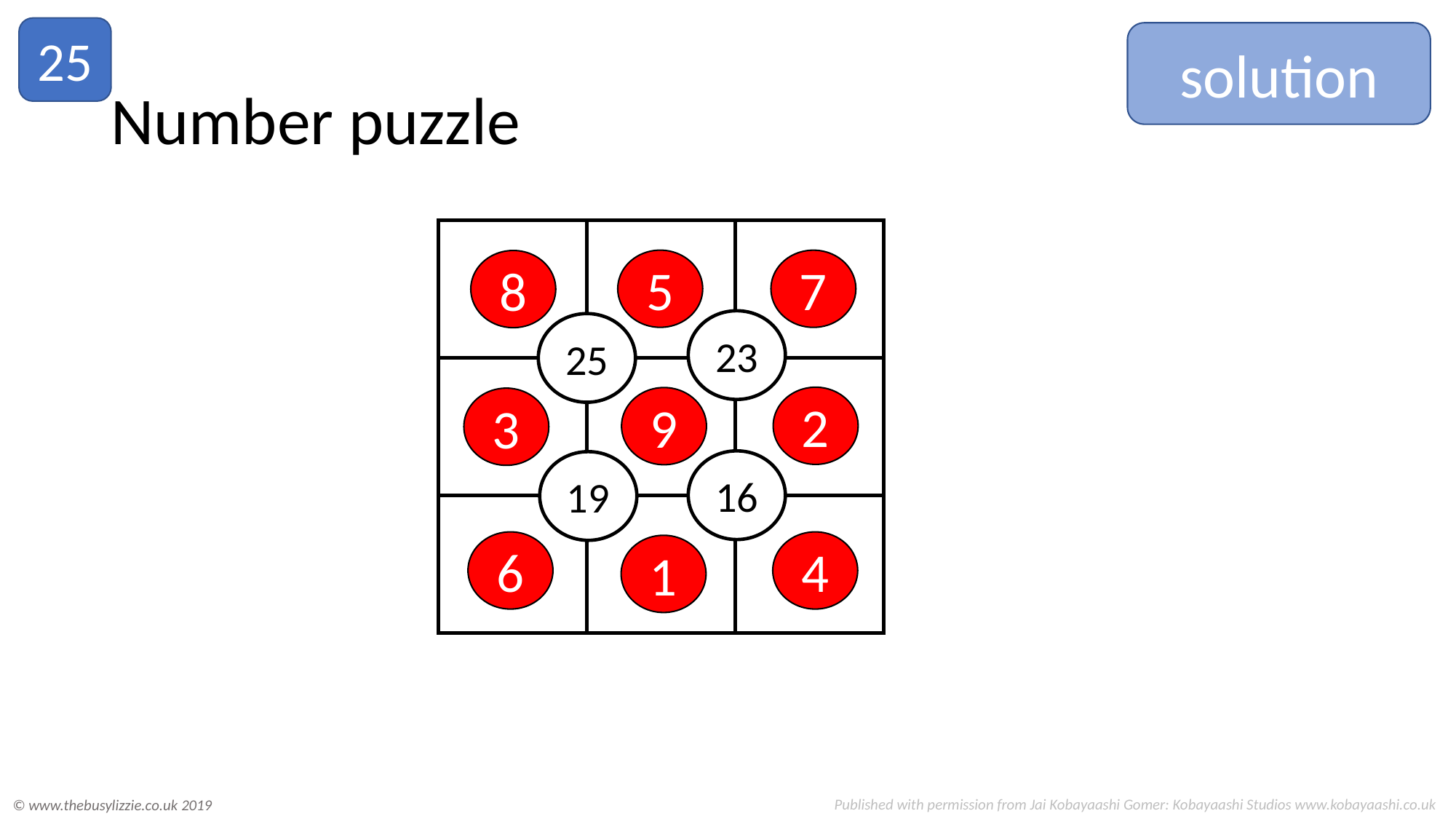

25
solution
# Number puzzle

23
25

16
19

5
7
8
2
9
3
4
6
1
Published with permission from Jai Kobayaashi Gomer: Kobayaashi Studios www.kobayaashi.co.uk
© www.thebusylizzie.co.uk 2019